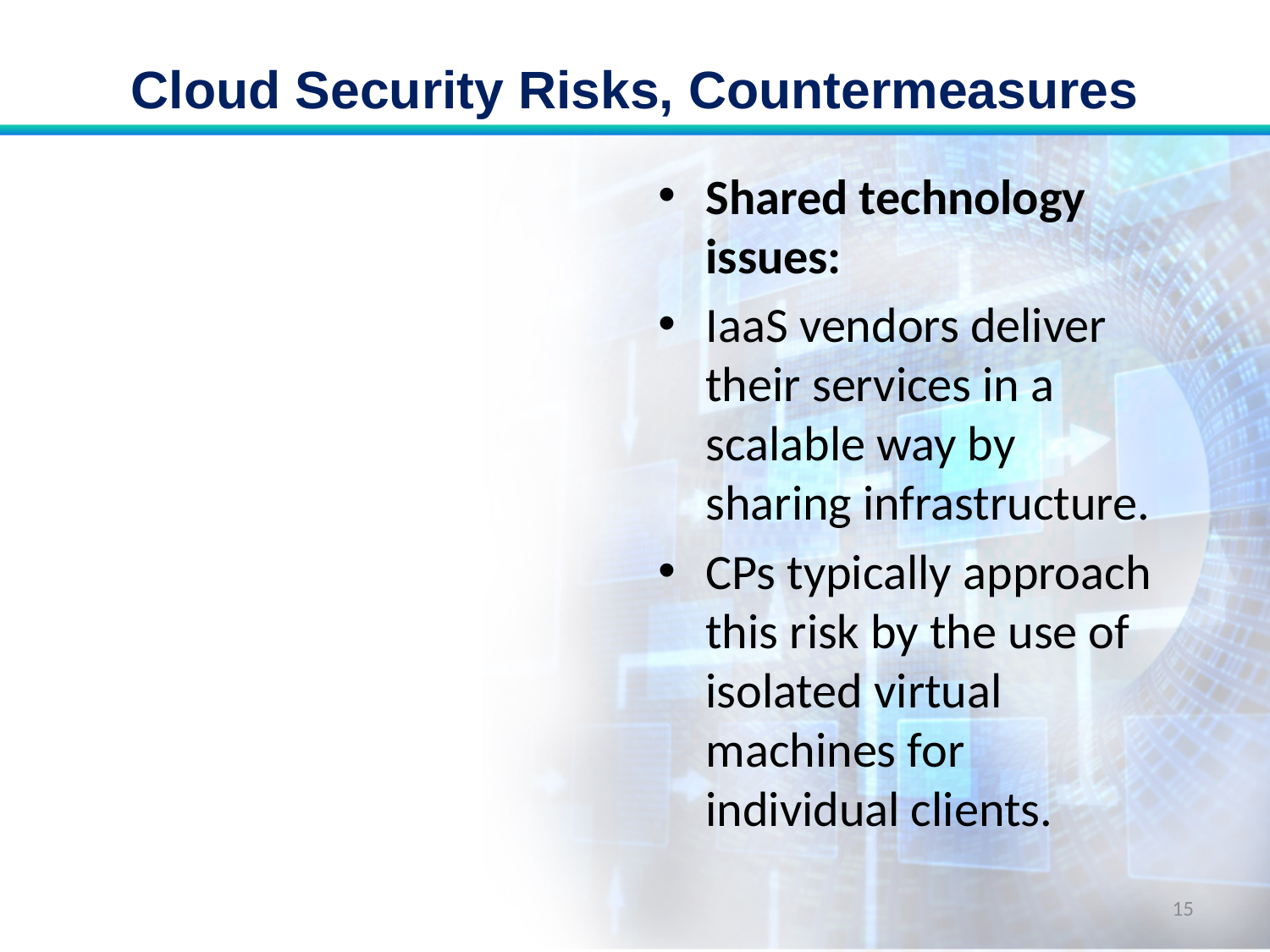

# Cloud Security Risks, Countermeasures
Shared technology issues:
IaaS vendors deliver their services in a scalable way by sharing infrastructure.
CPs typically approach this risk by the use of isolated virtual machines for individual clients.
15